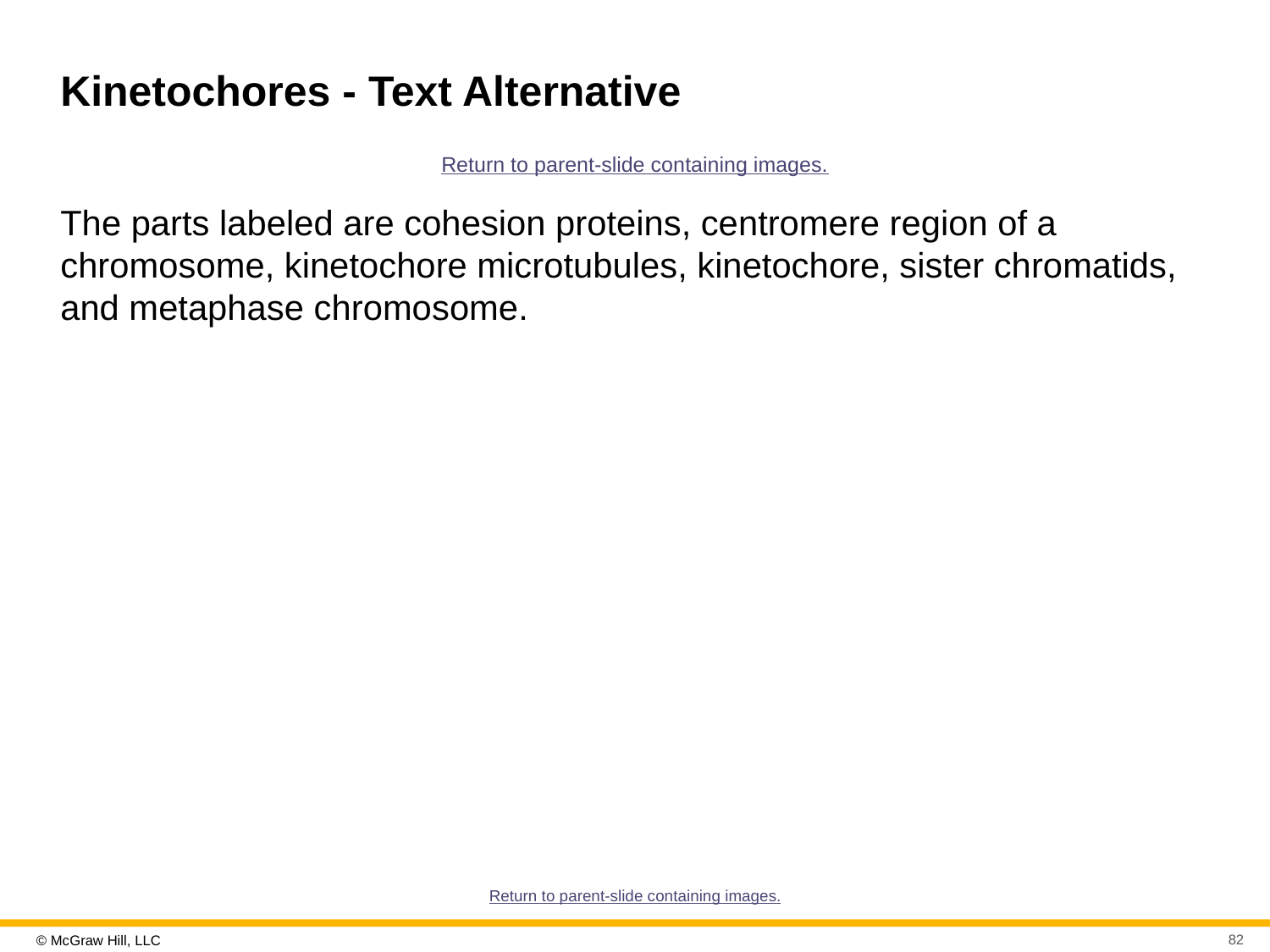

# Kinetochores - Text Alternative
Return to parent-slide containing images.
The parts labeled are cohesion proteins, centromere region of a chromosome, kinetochore microtubules, kinetochore, sister chromatids, and metaphase chromosome.
Return to parent-slide containing images.
82